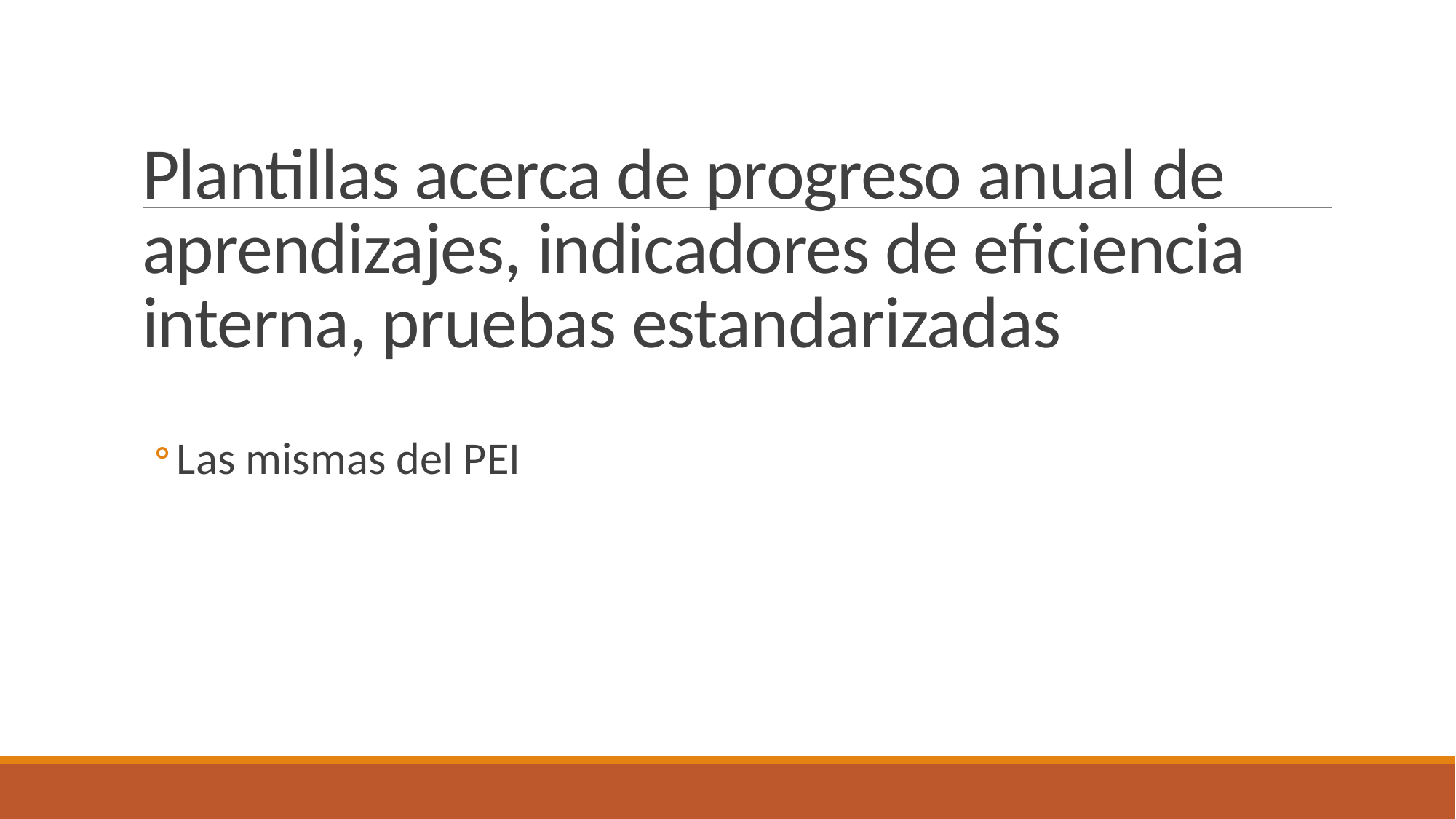

# Plantillas acerca de progreso anual de aprendizajes, indicadores de eficiencia interna, pruebas estandarizadas
Las mismas del PEI